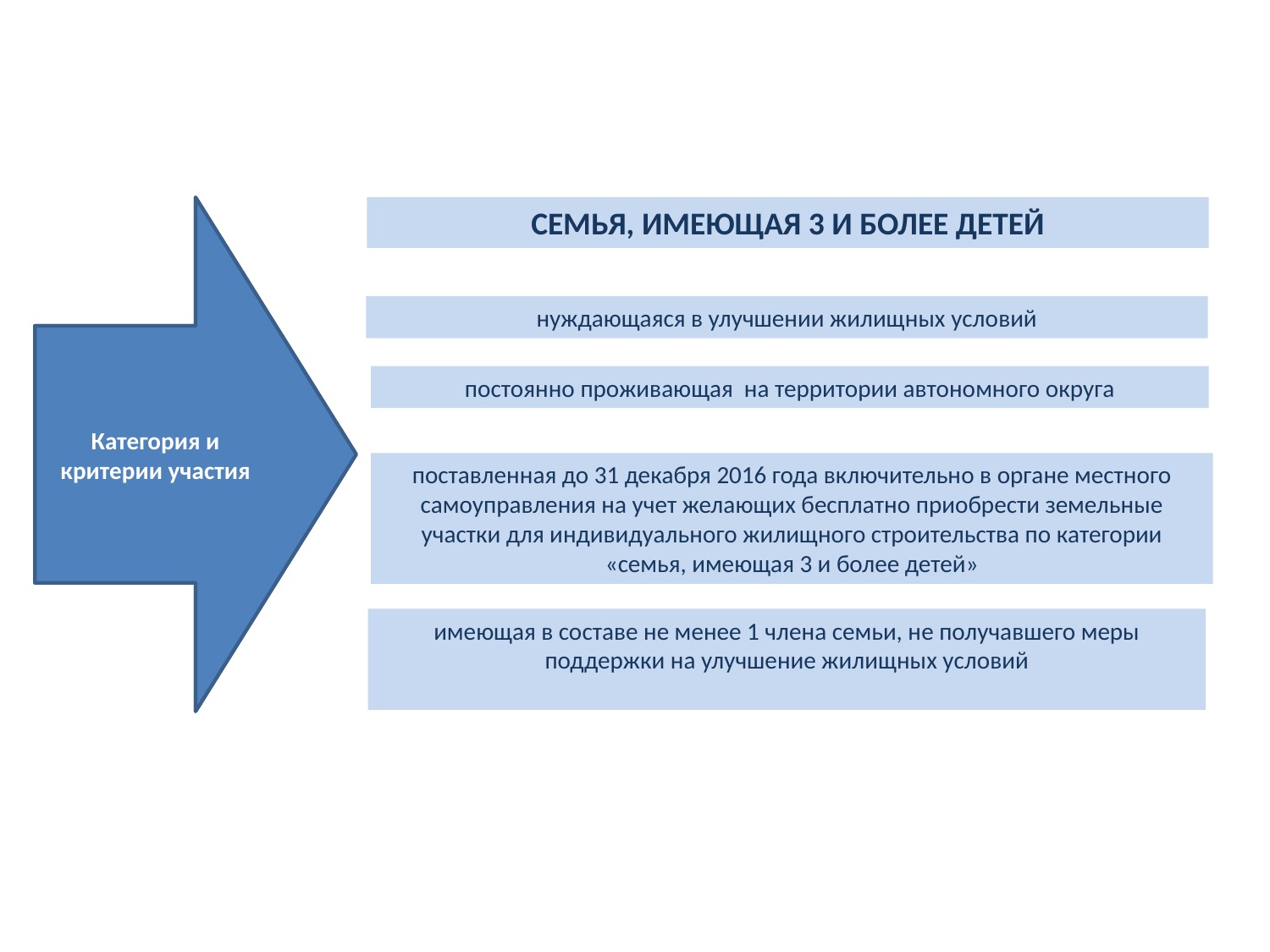

Категория и критерии участия
Категория и критерии участия
СЕМЬЯ, ИМЕЮЩАЯ 3 И БОЛЕЕ ДЕТЕЙ
нуждающаяся в улучшении жилищных условий
постоянно проживающая  на территории автономного округа
поставленная до 31 декабря 2016 года включительно в органе местного самоуправления на учет желающих бесплатно приобрести земельные участки для индивидуального жилищного строительства по категории «семья, имеющая 3 и более детей»
имеющая в составе не менее 1 члена семьи, не получавшего меры поддержки на улучшение жилищных условий